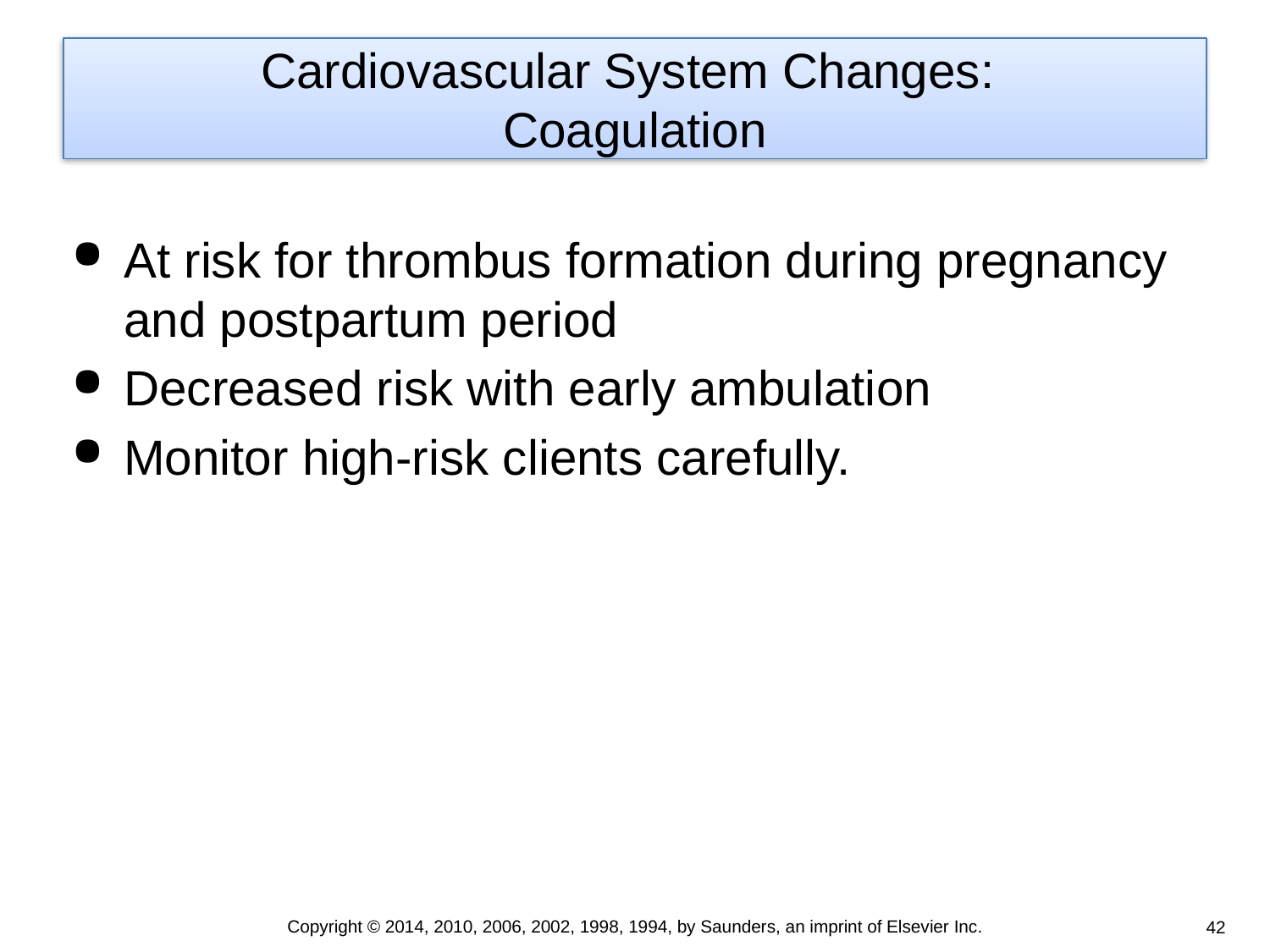

# Cardiovascular System Changes: Coagulation
At risk for thrombus formation during pregnancy and postpartum period
Decreased risk with early ambulation
Monitor high-risk clients carefully.
Copyright © 2014, 2010, 2006, 2002, 1998, 1994, by Saunders, an imprint of Elsevier Inc.
42